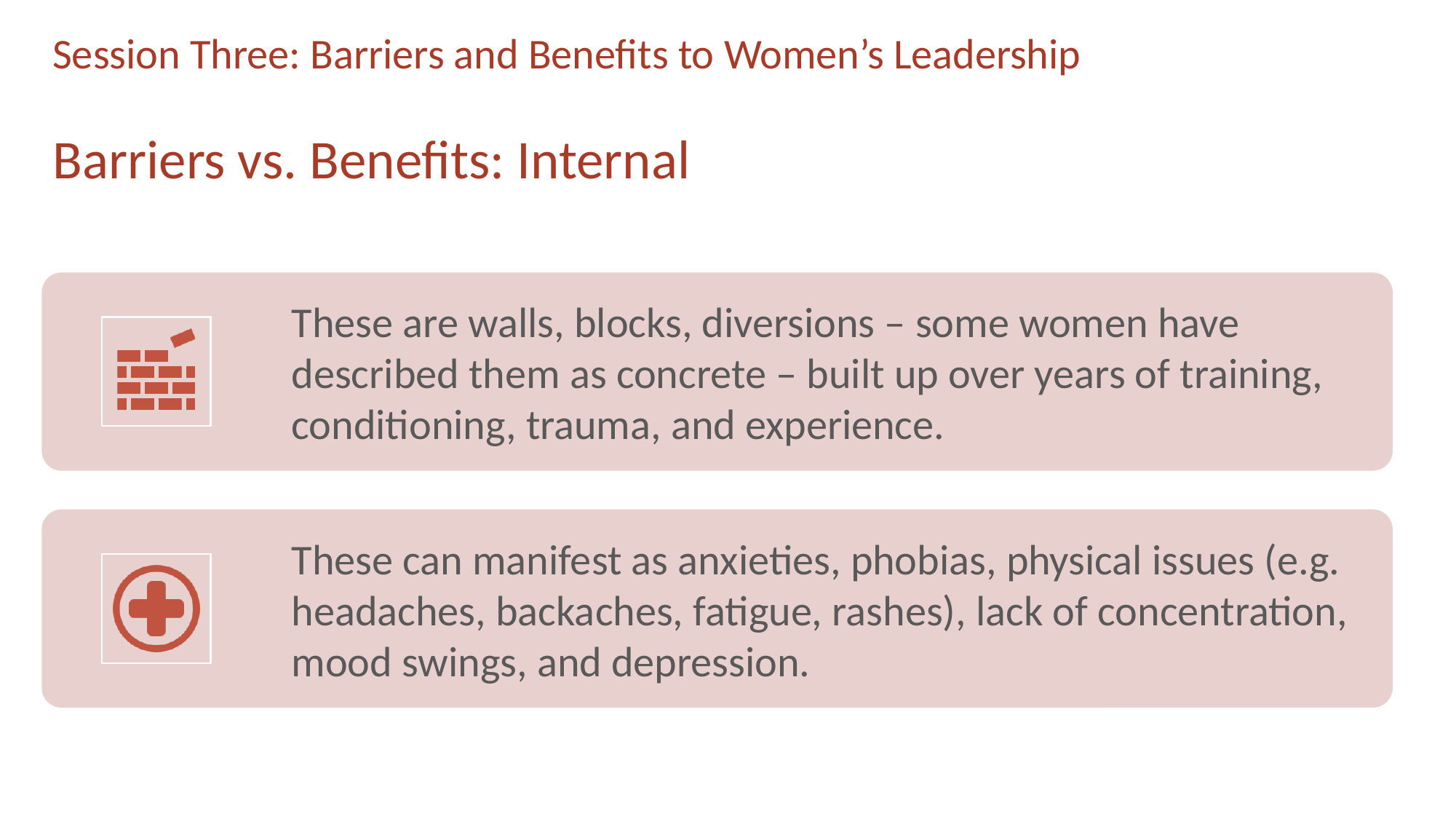

# Session Three: Barriers and Benefits to Women’s Leadership
Barriers vs. Benefits: Internal
These are walls, blocks, diversions – some women have described them as concrete – built up over years of training, conditioning, trauma, and experience.
These can manifest as anxieties, phobias, physical issues (e.g. headaches, backaches, fatigue, rashes), lack of concentration, mood swings, and depression.